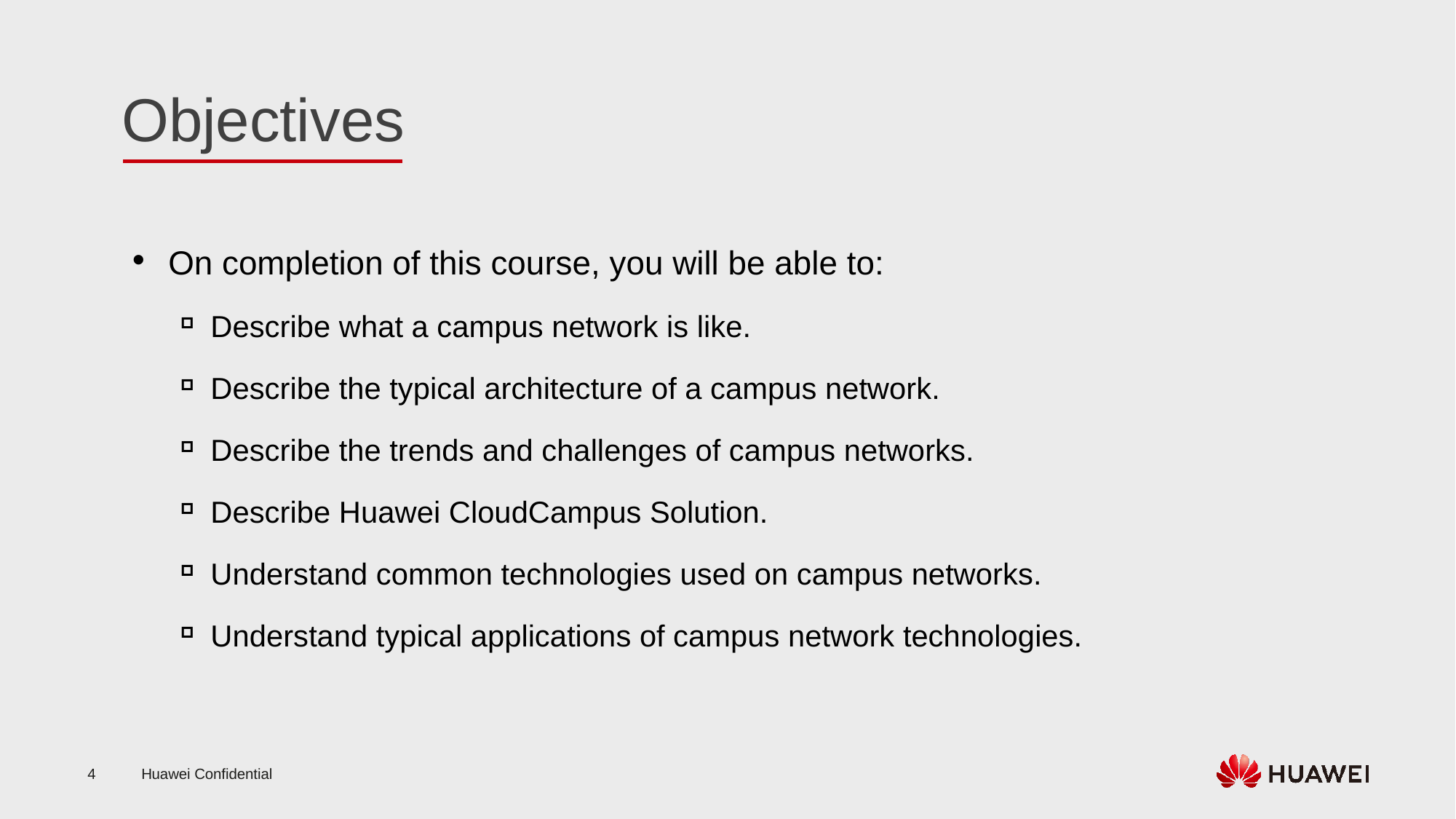

On completion of this course, you will be able to:
Describe what a campus network is like.
Describe the typical architecture of a campus network.
Describe the trends and challenges of campus networks.
Describe Huawei CloudCampus Solution.
Understand common technologies used on campus networks.
Understand typical applications of campus network technologies.